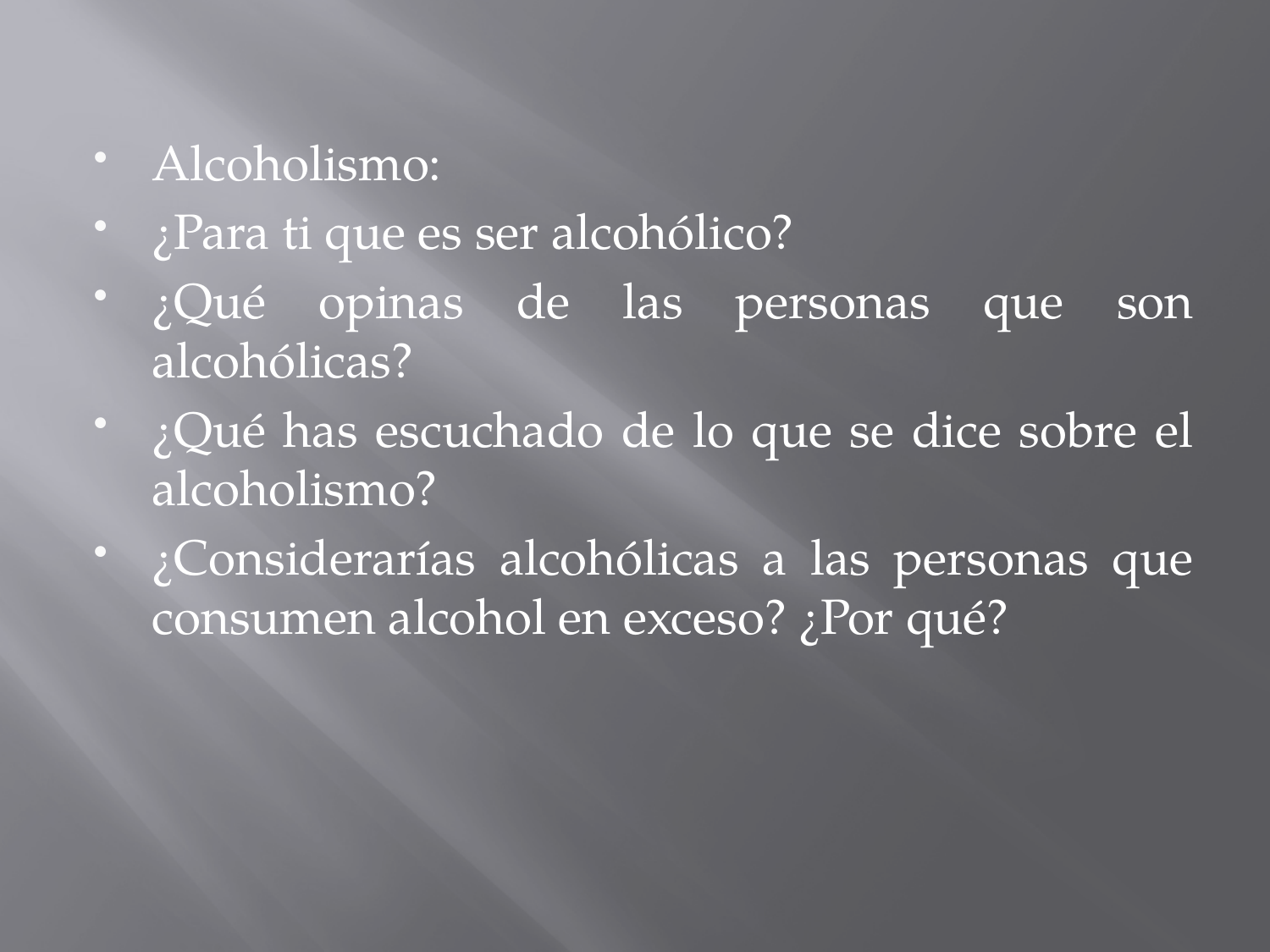

#

Alcoholismo:
¿Para ti que es ser alcohólico?
¿Qué opinas de las personas que son alcohólicas?
¿Qué has escuchado de lo que se dice sobre el alcoholismo?
¿Considerarías alcohólicas a las personas que consumen alcohol en exceso? ¿Por qué?